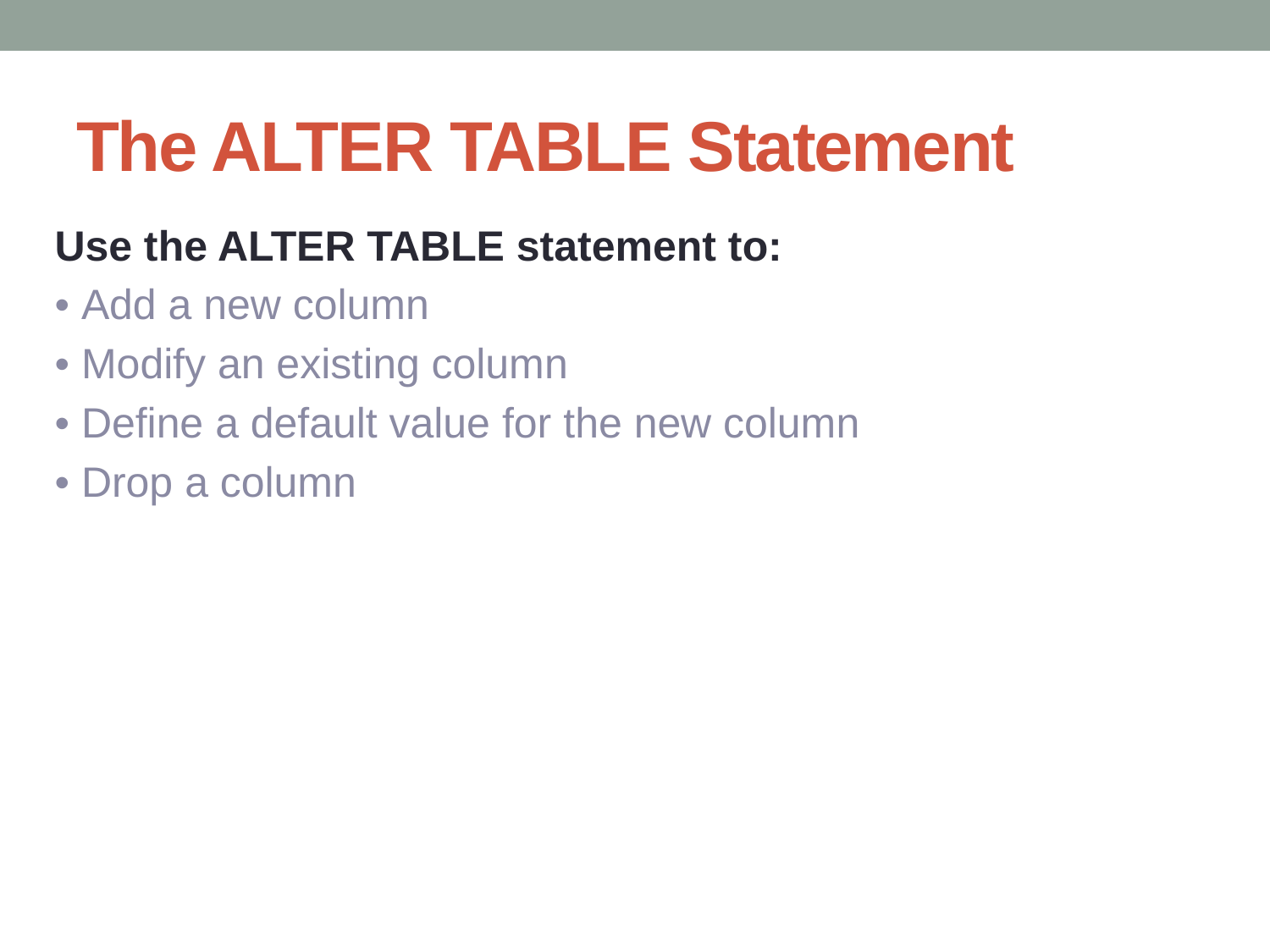

# The ALTER TABLE Statement
Use the ALTER TABLE statement to:
• Add a new column
• Modify an existing column
• Define a default value for the new column
• Drop a column